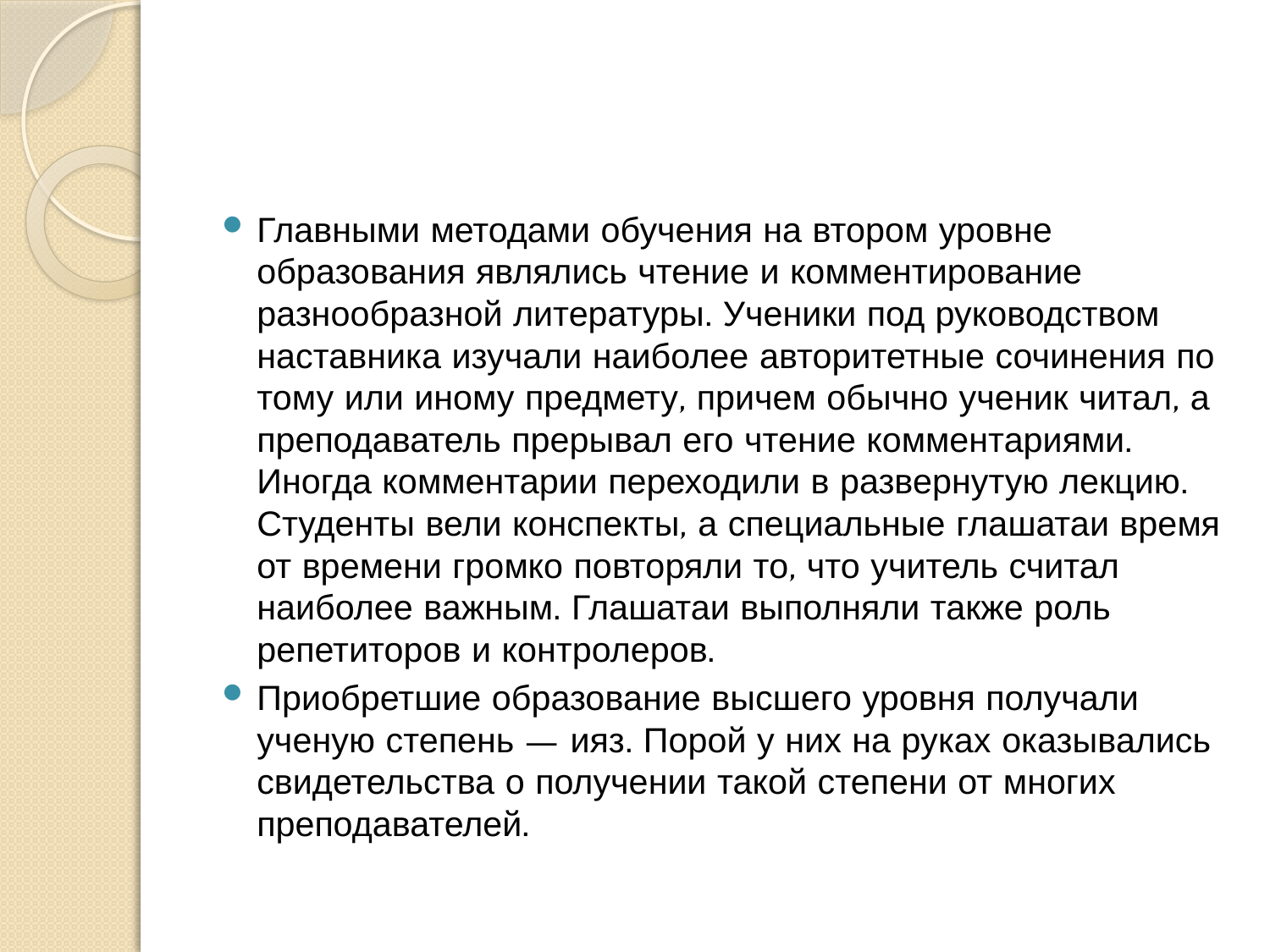

#
Главными методами обучения на втором уровне образования являлись чтение и комментирование разнообразной литературы. Ученики под руководством наставника изучали наиболее авторитетные сочинения по тому или иному предмету, причем обычно ученик читал, а преподаватель прерывал его чтение комментариями. Иногда комментарии переходили в развернутую лекцию. Студенты вели конспекты, а специальные глашатаи время от времени громко повторяли то, что учитель считал наиболее важным. Глашатаи выполняли также роль репетиторов и контролеров.
Приобретшие образование высшего уровня получали ученую степень — ияз. Порой у них на руках оказывались свидетельства о получении такой степени от многих преподавателей.